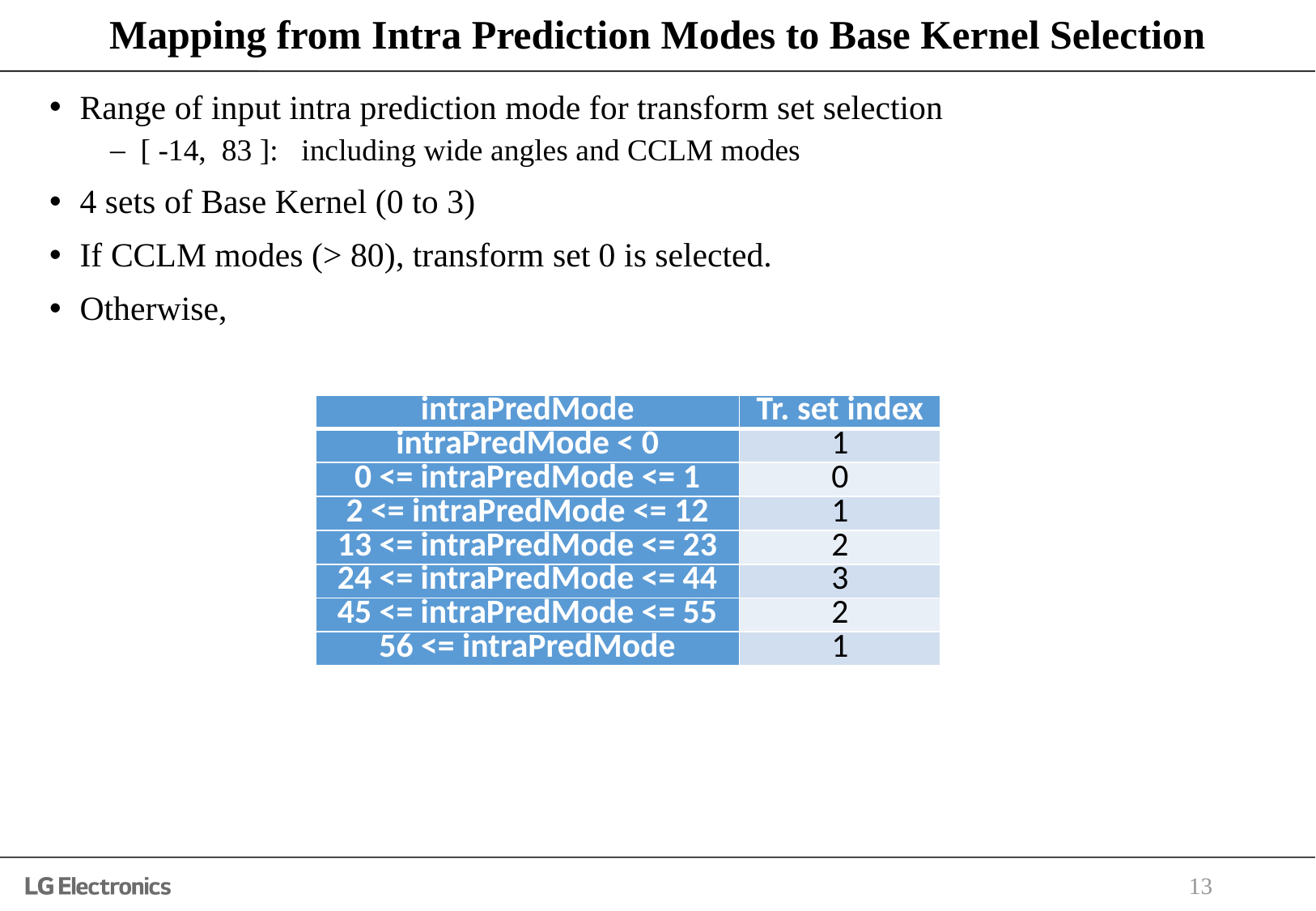

# Mapping from Intra Prediction Modes to Base Kernel Selection
Range of input intra prediction mode for transform set selection
[ -14,  83 ]:   including wide angles and CCLM modes
4 sets of Base Kernel (0 to 3)
If CCLM modes (> 80), transform set 0 is selected.
Otherwise,

| intraPredMode | Tr. set index |
| --- | --- |
| intraPredMode < 0 | 1 |
| 0 <= intraPredMode <= 1 | 0 |
| 2 <= intraPredMode <= 12 | 1 |
| 13 <= intraPredMode <= 23 | 2 |
| 24 <= intraPredMode <= 44 | 3 |
| 45 <= intraPredMode <= 55 | 2 |
| 56 <= intraPredMode | 1 |
13